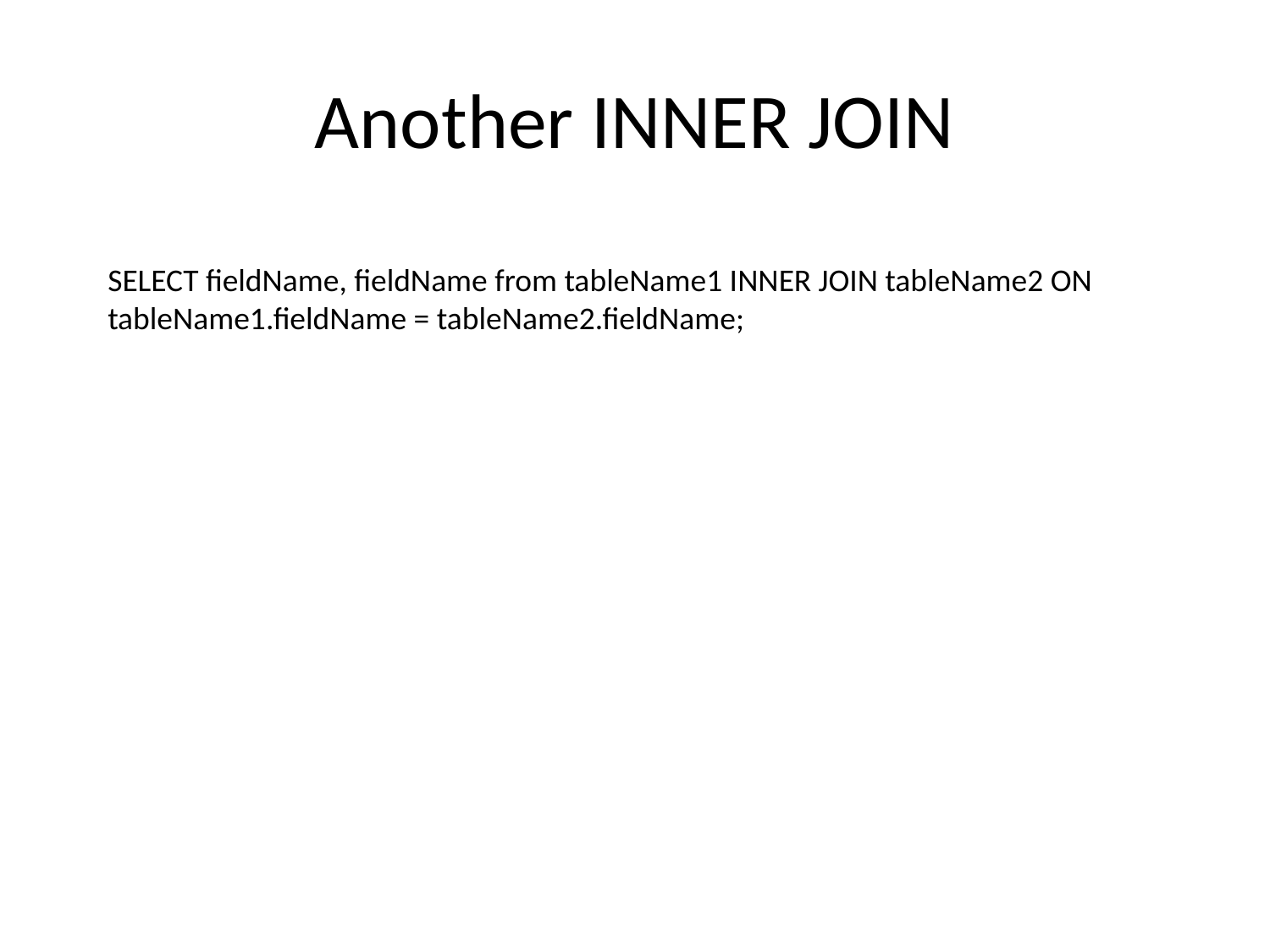

# Another INNER JOIN
SELECT fieldName, fieldName from tableName1 INNER JOIN tableName2 ON
tableName1.fieldName = tableName2.fieldName;